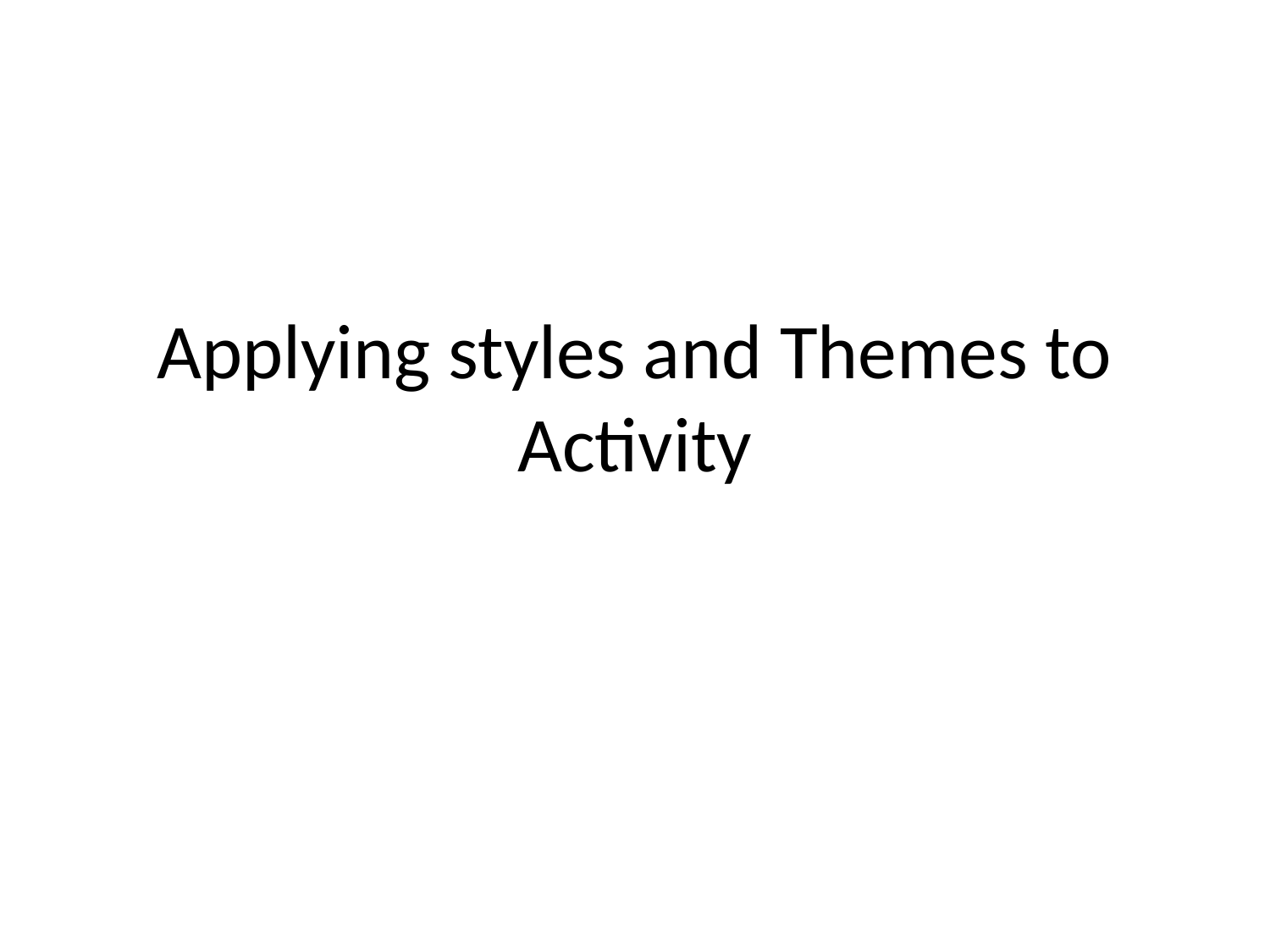

# Applying styles and Themes to Activity